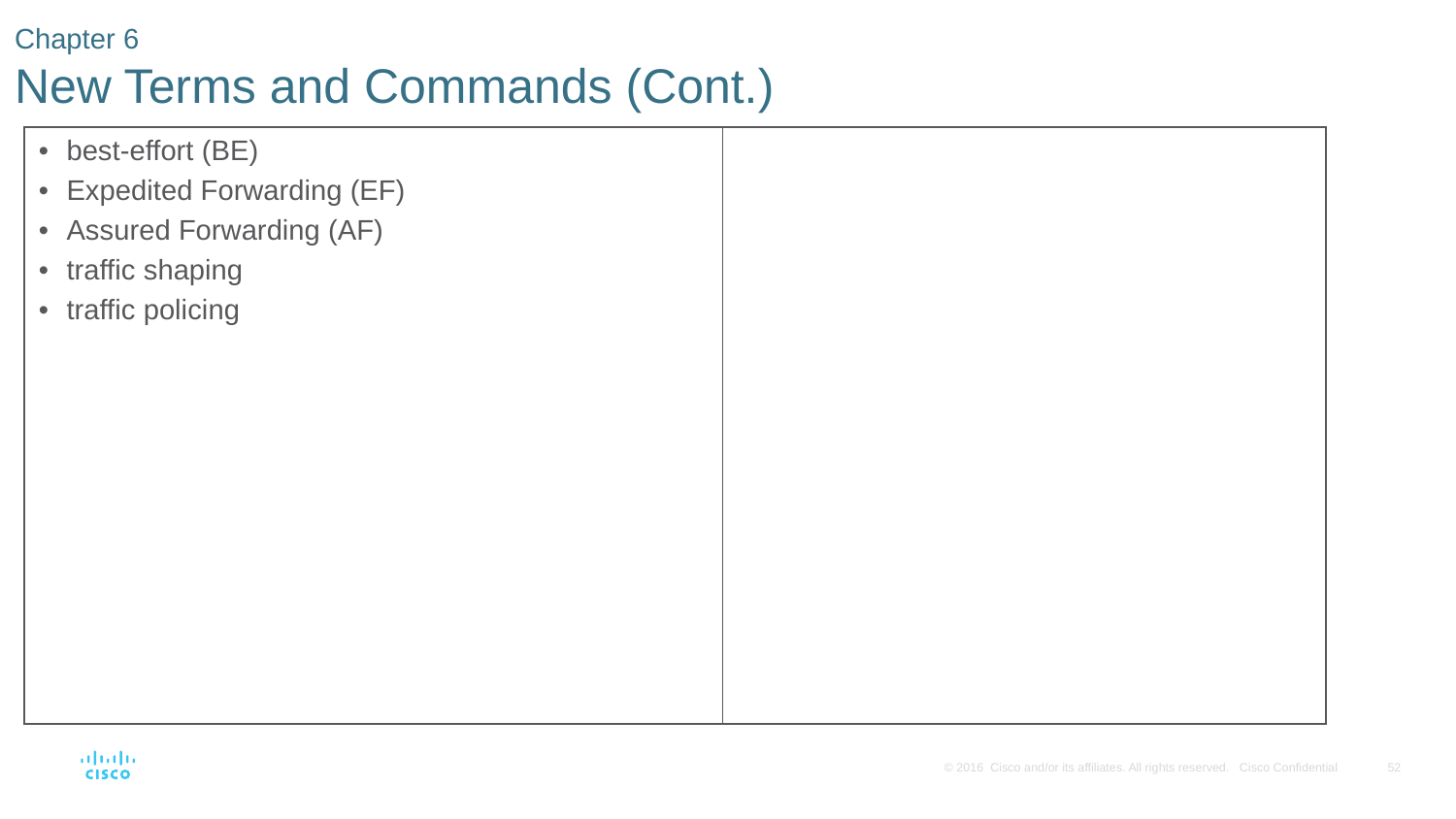

# Chapter 6 New Terms and Commands (Cont.)
| best-effort (BE) Expedited Forwarding (EF) Assured Forwarding (AF) traffic shaping traffic policing |  |
| --- | --- |